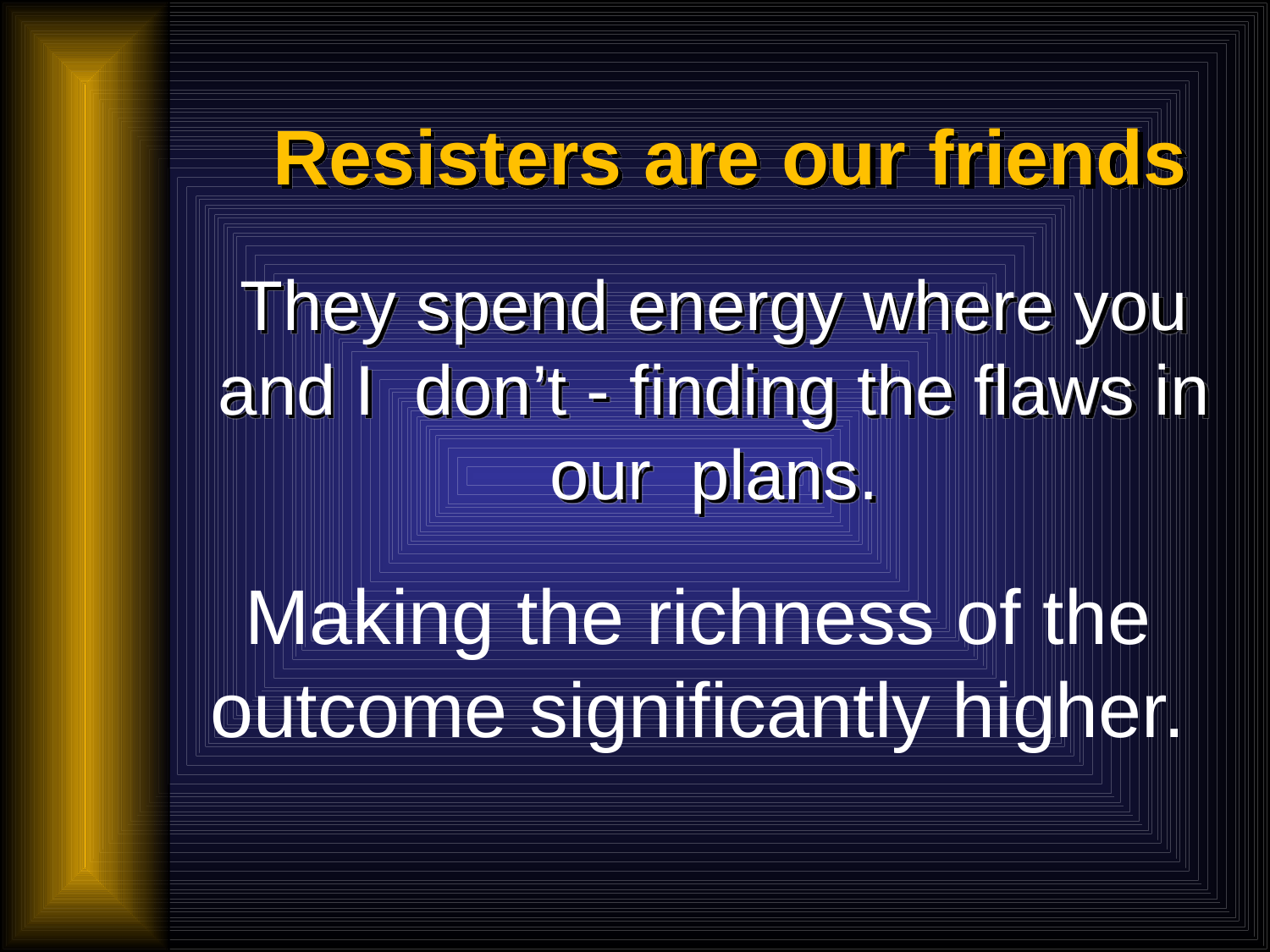

# Resisters are our friends
They spend energy where you and I  don’t - finding the flaws in our  plans.
Making the richness of the outcome significantly higher.